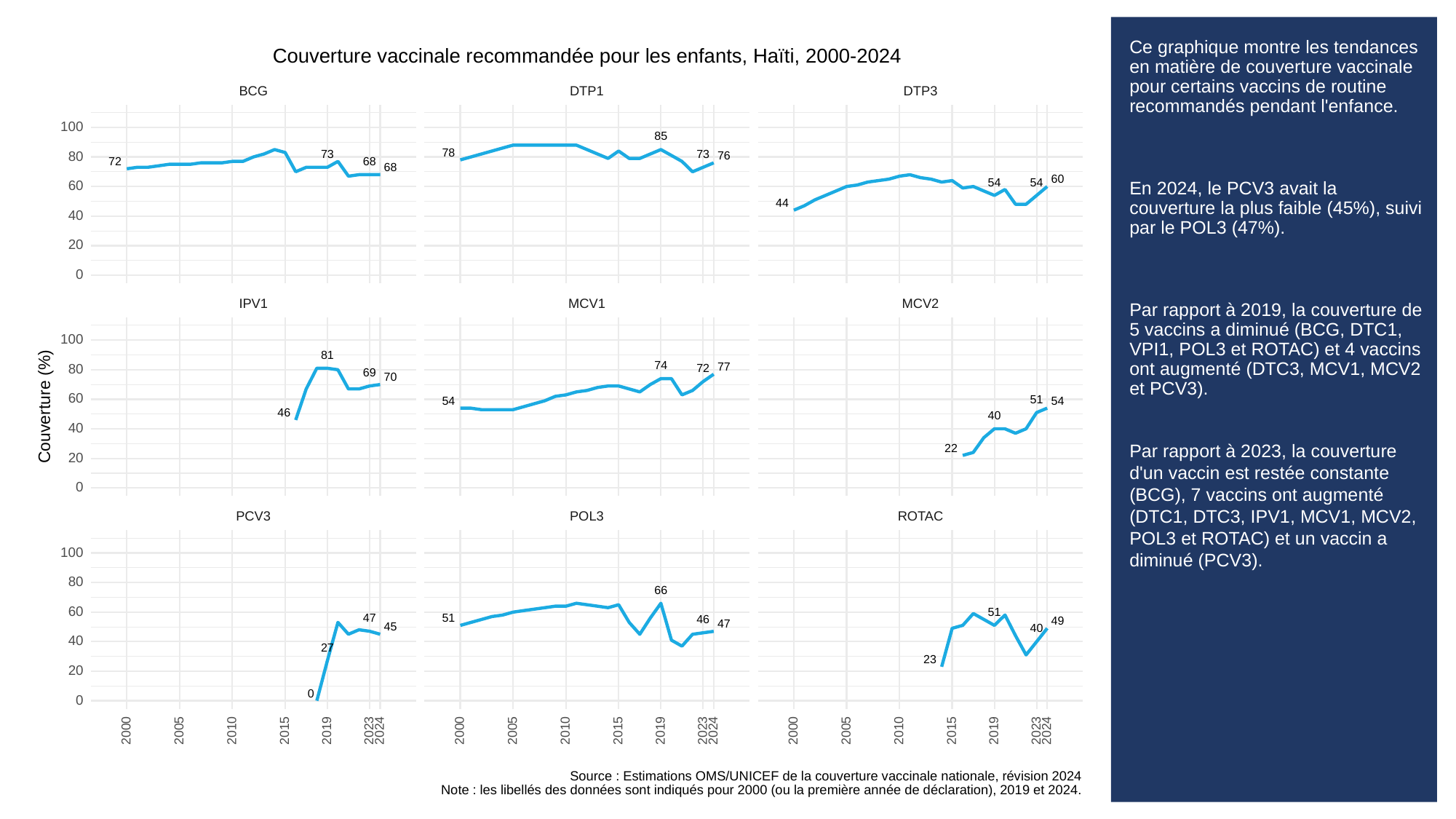

# Ce graphique montre les tendances en matière de couverture vaccinale pour certains vaccins de routine recommandés pendant l'enfance.

En 2024, le PCV3 avait la couverture la plus faible (45%), suivi par le POL3 (47%).

Par rapport à 2019, la couverture de 5 vaccins a diminué (BCG, DTC1, VPI1, POL3 et ROTAC) et 4 vaccins ont augmenté (DTC3, MCV1, MCV2 et PCV3).

Par rapport à 2023, la couverture d'un vaccin est restée constante (BCG), 7 vaccins ont augmenté (DTC1, DTC3, IPV1, MCV1, MCV2, POL3 et ROTAC) et un vaccin a diminué (PCV3).

Couverture vaccinale recommandée pour les enfants, Haïti, 2000-2024
BCG
DTP3
DTP1

100

85

78

73
73
76
80

68
72
68

60
54
54
60

44

40

20

0

MCV1
MCV2
IPV1

100

81

74
77
80
72

69

70

60
51
54
54
Couverture (%)

46
40

40

22
20

0

POL3
PCV3
ROTAC

100

80

66

60
51

51
47
46
49
47

45
40

40

27
23

20

0
0

2023
2023
2023
2000
2005
2010
2015
2019
2024
2000
2005
2010
2015
2019
2024
2000
2005
2010
2015
2019
2024
Source : Estimations OMS/UNICEF de la couverture vaccinale nationale, révision 2024
Note : les libellés des données sont indiqués pour 2000 (ou la première année de déclaration), 2019 et 2024.